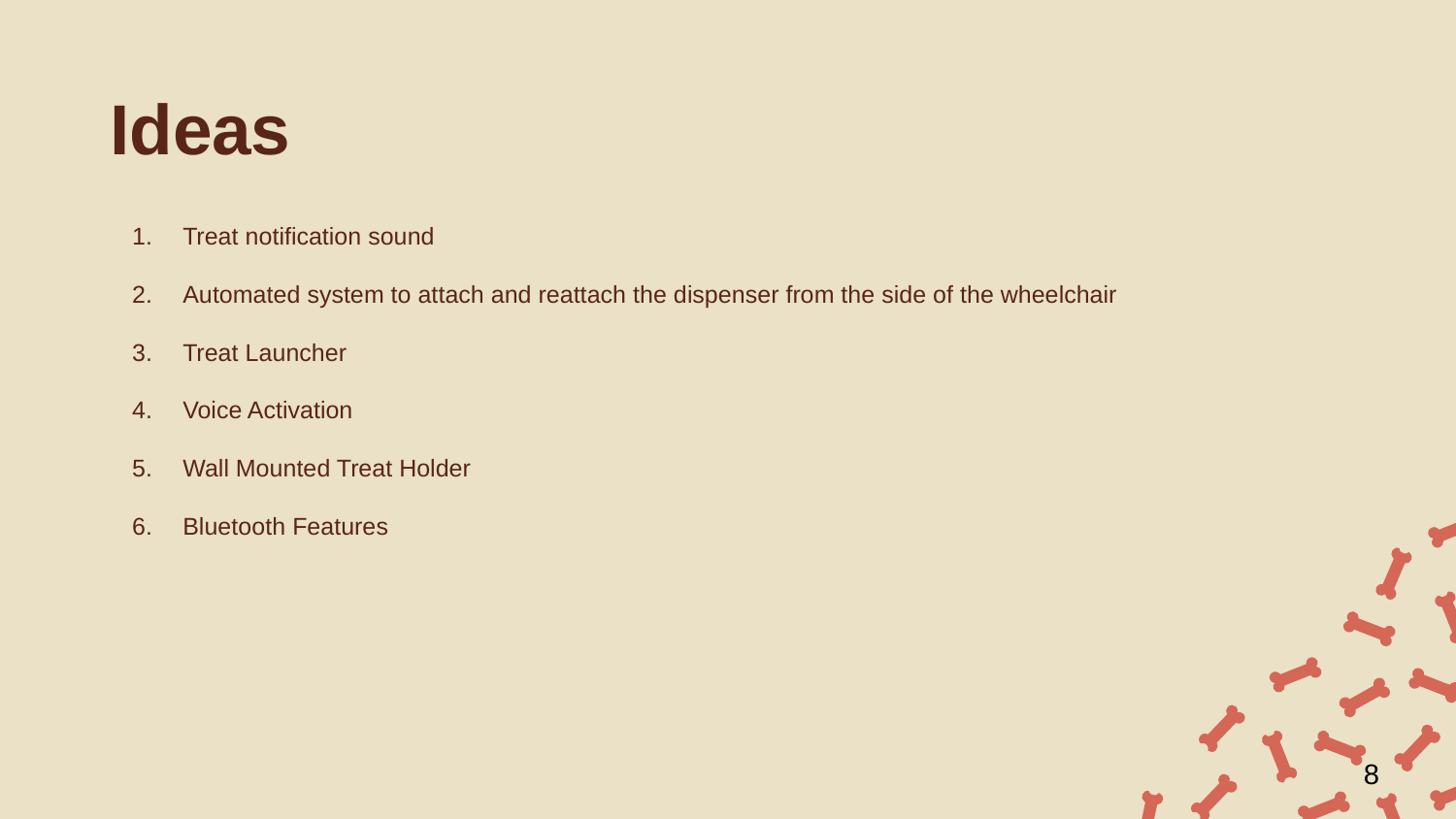

# Ideas
Treat notification sound

Automated system to attach and reattach the dispenser from the side of the wheelchair

Treat Launcher

Voice Activation

Wall Mounted Treat Holder

Bluetooth Features
8